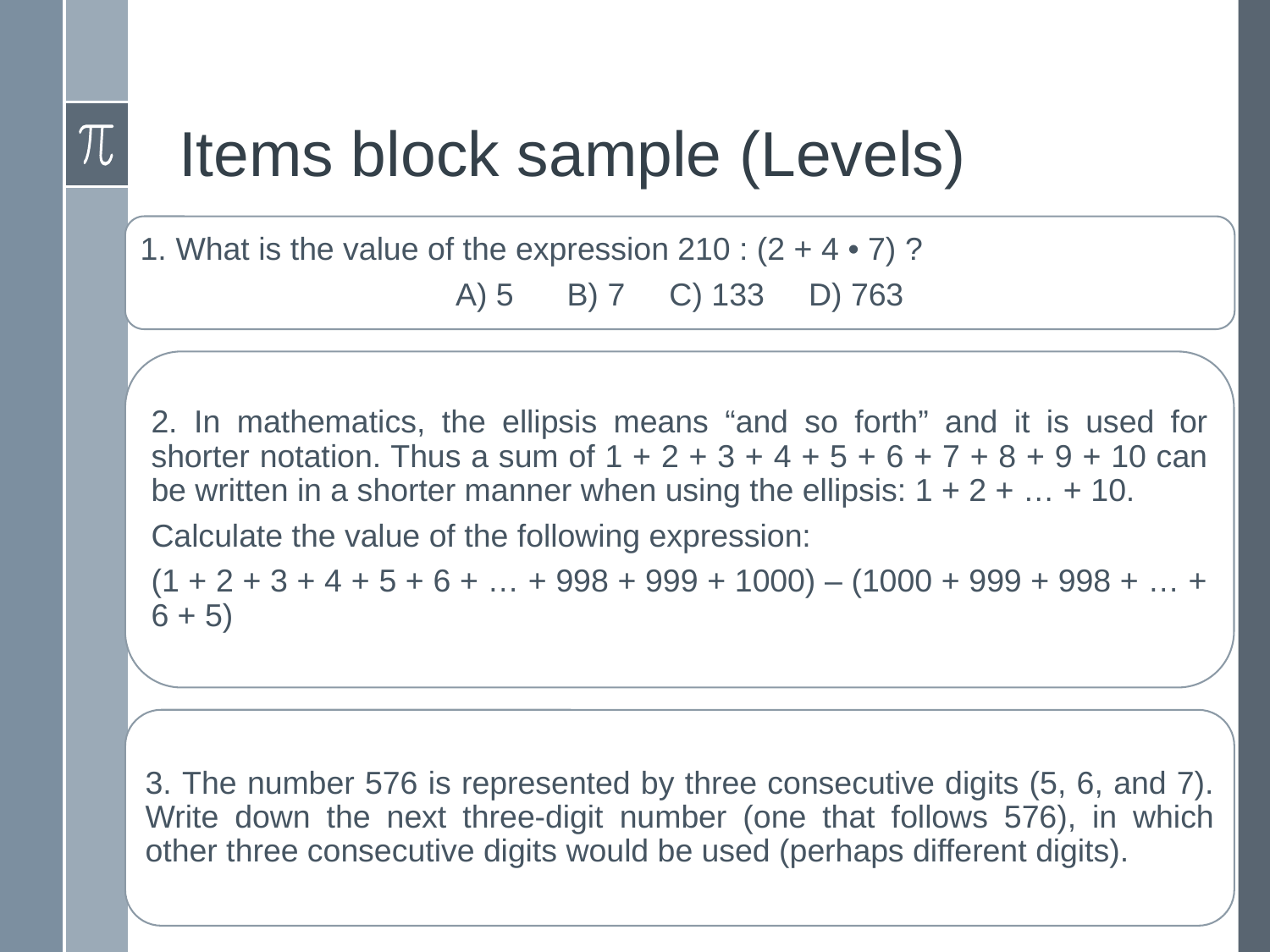

# Items block sample (Levels)
1. What is the value of the expression 210 : (2 + 4 • 7) ?
A) 5      B) 7     C) 133     D) 763
2. In mathematics, the ellipsis means “and so forth” and it is used for shorter notation. Thus a sum of 1 + 2 + 3 + 4 + 5 + 6 + 7 + 8 + 9 + 10 can be written in a shorter manner when using the ellipsis: 1 + 2 + … + 10.
Calculate the value of the following expression:
(1 + 2 + 3 + 4 + 5 + 6 + … + 998 + 999 + 1000) – (1000 + 999 + 998 + … + 6 + 5)
3. The number 576 is represented by three consecutive digits (5, 6, and 7). Write down the next three-digit number (one that follows 576), in which other three consecutive digits would be used (perhaps different digits).